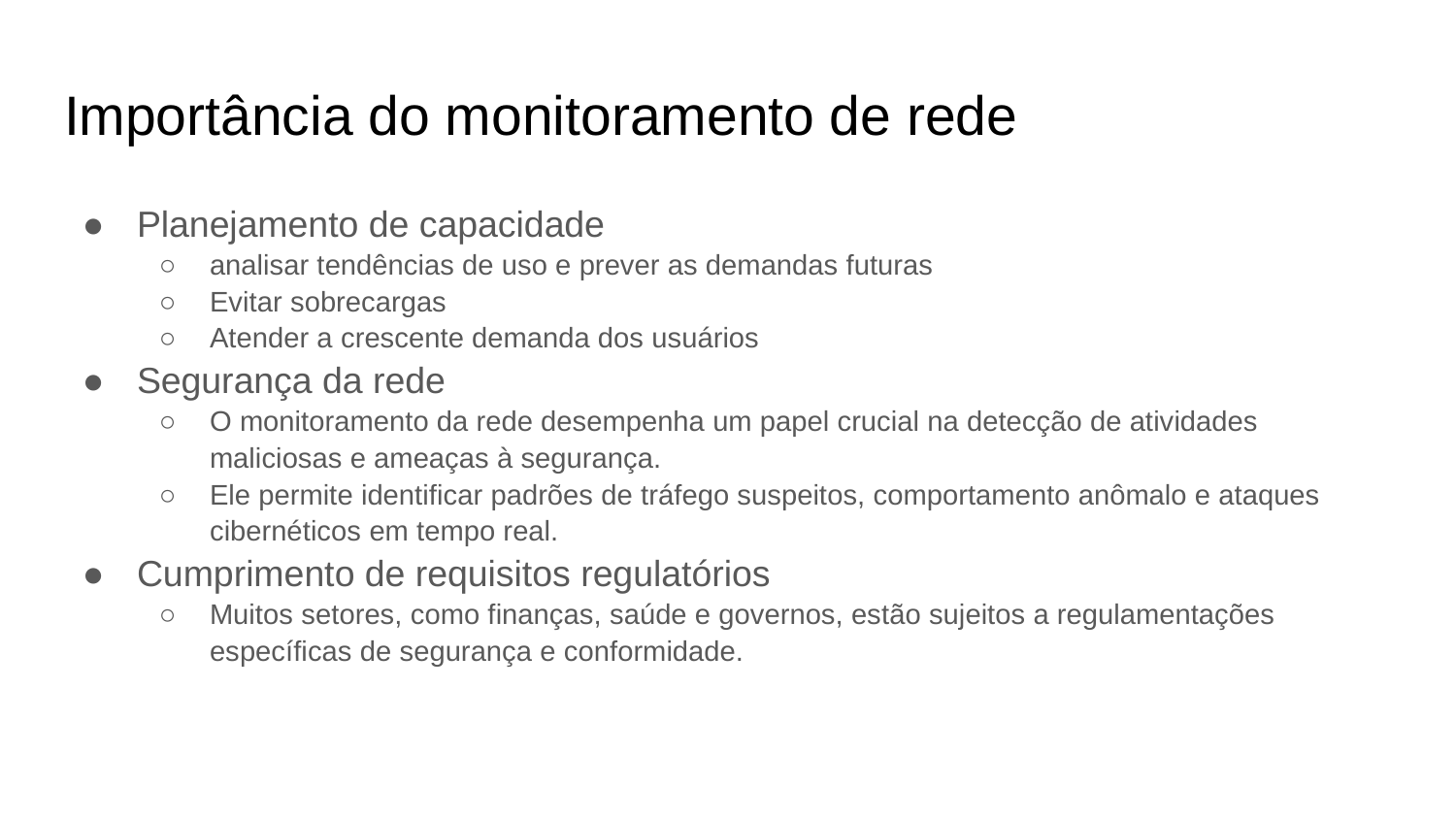

# Importância do monitoramento de rede
Planejamento de capacidade
analisar tendências de uso e prever as demandas futuras
Evitar sobrecargas
Atender a crescente demanda dos usuários
Segurança da rede
O monitoramento da rede desempenha um papel crucial na detecção de atividades maliciosas e ameaças à segurança.
Ele permite identificar padrões de tráfego suspeitos, comportamento anômalo e ataques cibernéticos em tempo real.
Cumprimento de requisitos regulatórios
Muitos setores, como finanças, saúde e governos, estão sujeitos a regulamentações específicas de segurança e conformidade.